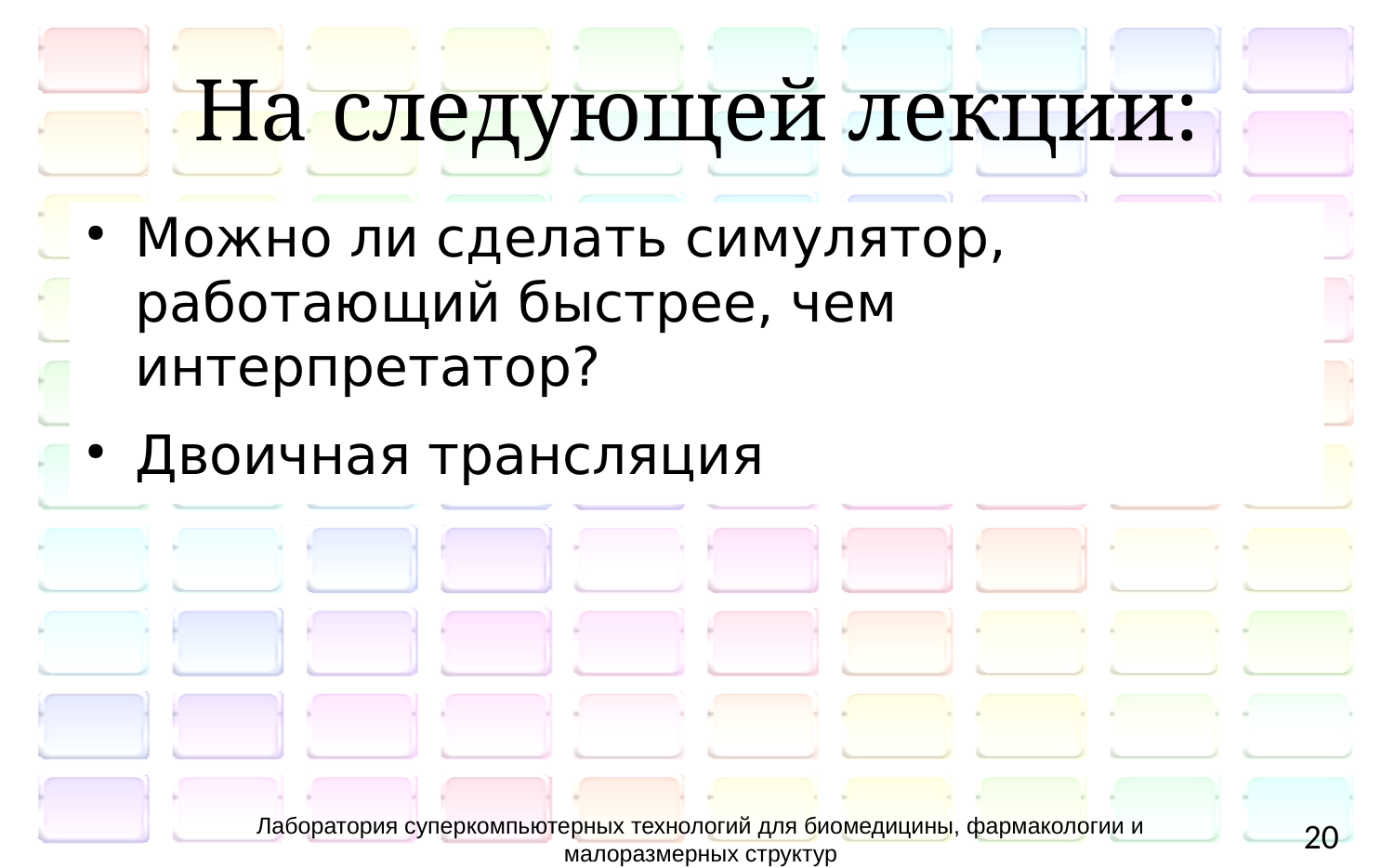

# На следующей лекции:
Можно ли сделать симулятор, работающий быстрее, чем интерпретатор?
Двоичная трансляция
Лаборатория суперкомпьютерных технологий для биомедицины, фармакологии и малоразмерных структур
20